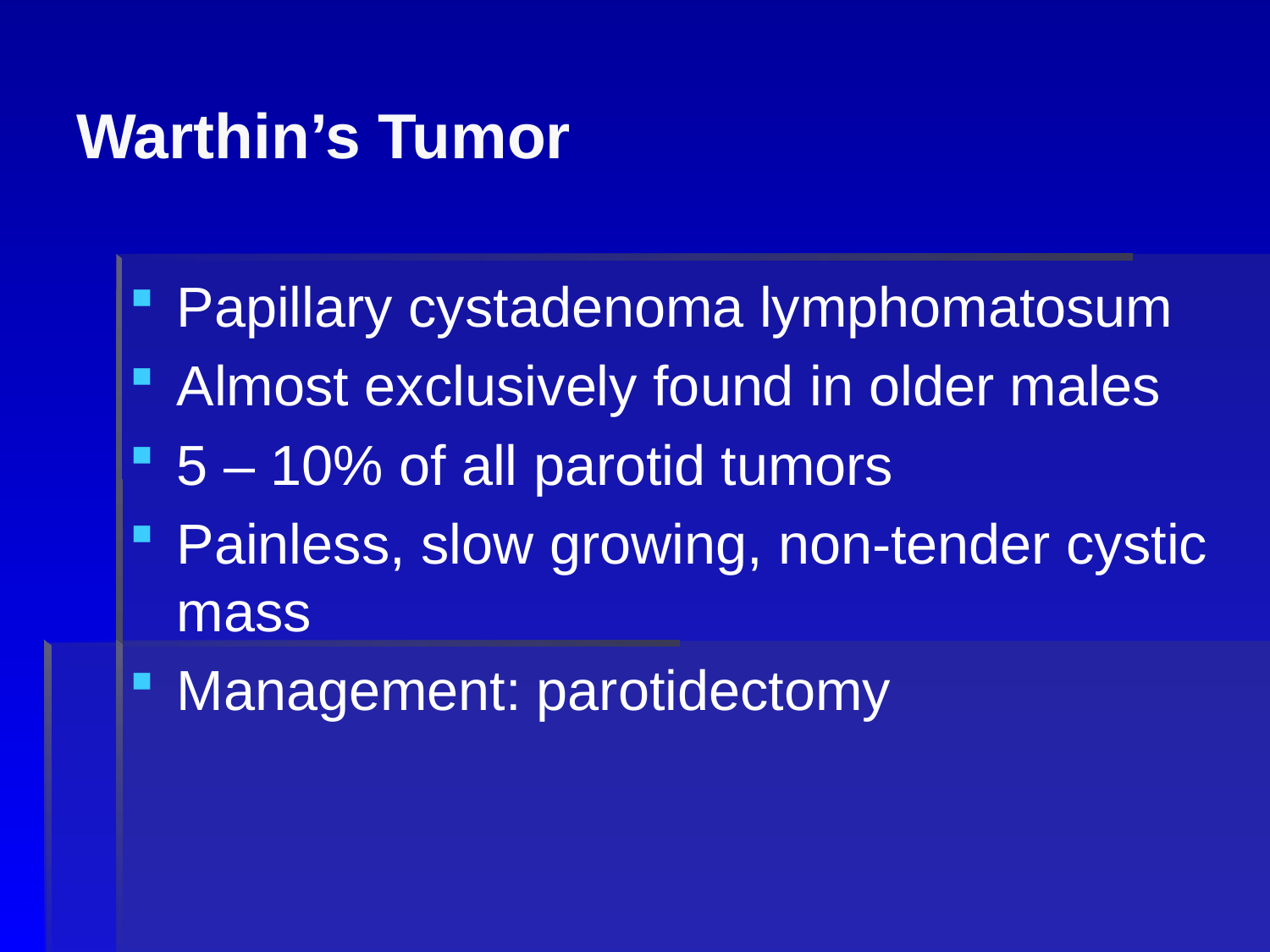

# Warthin’s Tumor
Papillary cystadenoma lymphomatosum
Almost exclusively found in older males
5 – 10% of all parotid tumors
Painless, slow growing, non-tender cystic mass
Management: parotidectomy